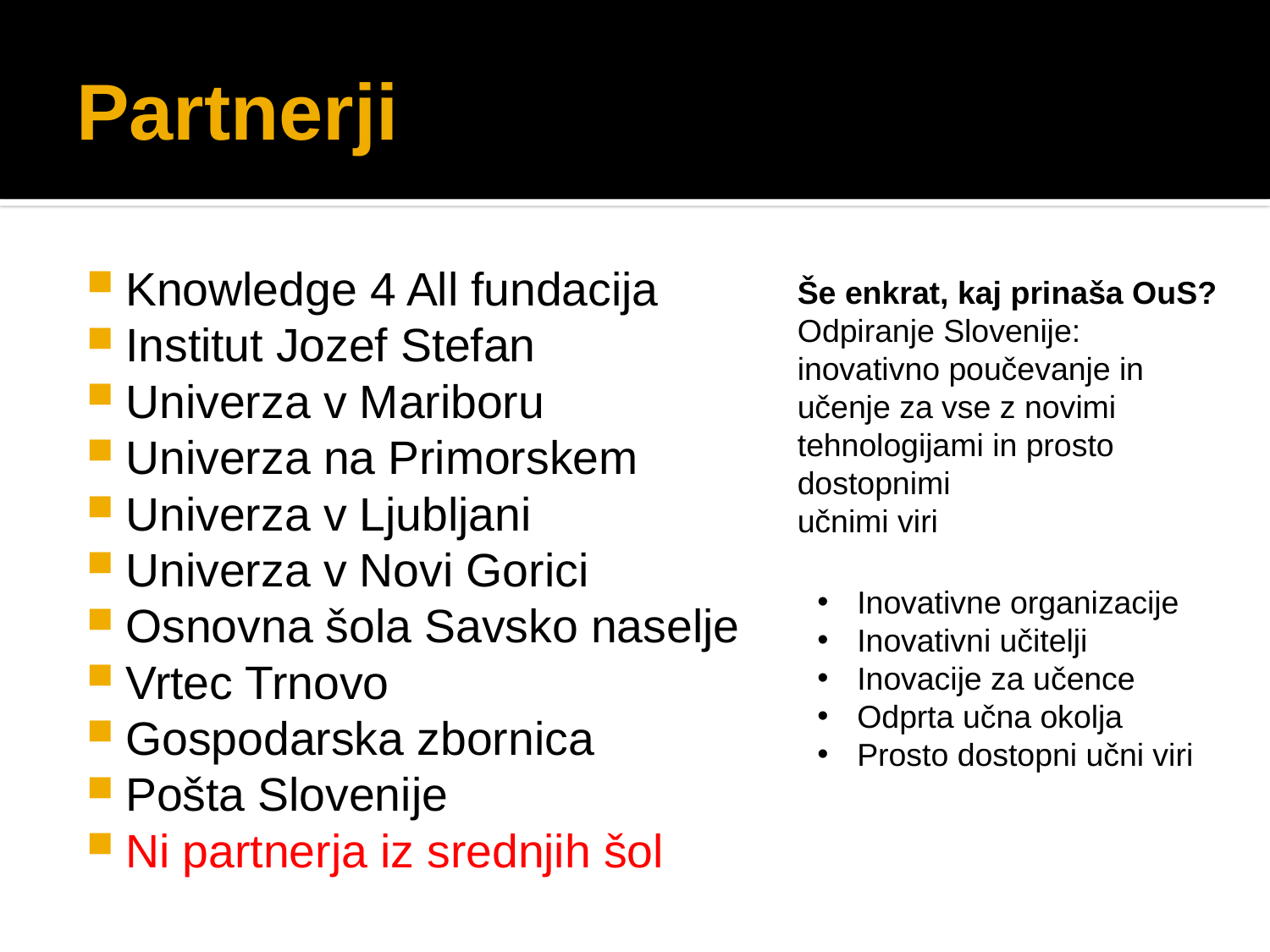

# Partnerji
Knowledge 4 All fundacija
Institut Jozef Stefan
Univerza v Mariboru
Univerza na Primorskem
Univerza v Ljubljani
Univerza v Novi Gorici
Osnovna šola Savsko naselje
Vrtec Trnovo
Gospodarska zbornica
Pošta Slovenije
Ni partnerja iz srednjih šol
Še enkrat, kaj prinaša OuS?
Odpiranje Slovenije:
inovativno poučevanje in učenje za vse z novimi tehnologijami in prosto dostopnimi
učnimi viri
Inovativne organizacije
Inovativni učitelji
Inovacije za učence
Odprta učna okolja
Prosto dostopni učni viri